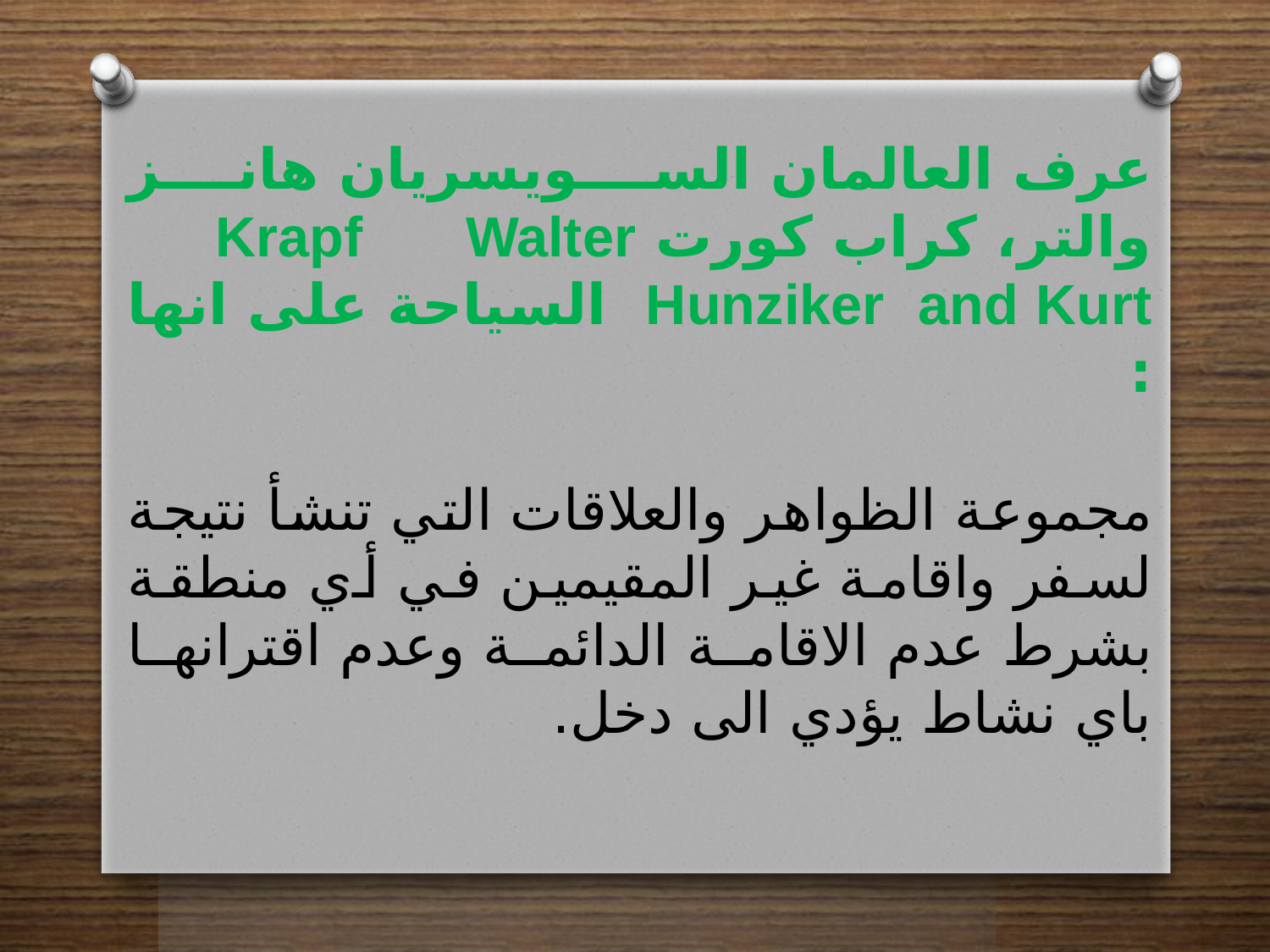

عرف العالمان السويسريان هانز والتر، كراب كورت Krapf Walter Hunziker  and Kurt  السياحة على انها :

مجموعة الظواهر والعلاقات التي تنشأ نتيجة لسفر واقامة غير المقيمين في أي منطقة بشرط عدم الاقامة الدائمة وعدم اقترانها باي نشاط يؤدي الى دخل.